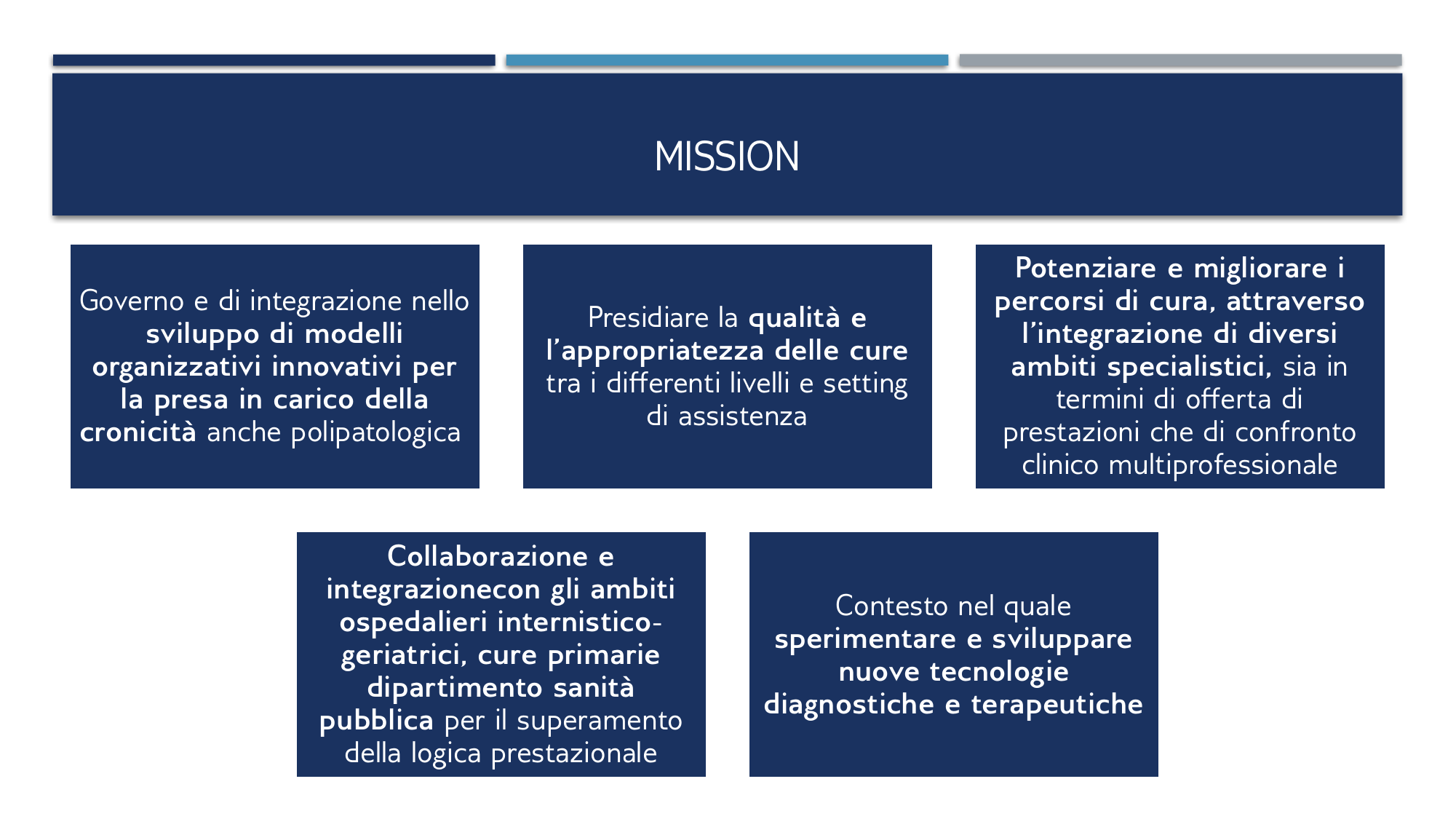

# Mission
Governo e di integrazione nello sviluppo di modelli organizzativi innovativi per la presa in carico della cronicità anche polipatologica
Presidiare la qualità e l’appropriatezza delle cure tra i differenti livelli e setting di assistenza
Potenziare e migliorare i percorsi di cura, attraverso l’integrazione di diversi ambiti specialistici, sia in termini di offerta di prestazioni che di confronto clinico multiprofessionale
Collaborazione e integrazionecon gli ambiti ospedalieri internistico-geriatrici, cure primarie dipartimento sanità pubblica per il superamento della logica prestazionale
Contesto nel quale sperimentare e sviluppare nuove tecnologie diagnostiche e terapeutiche